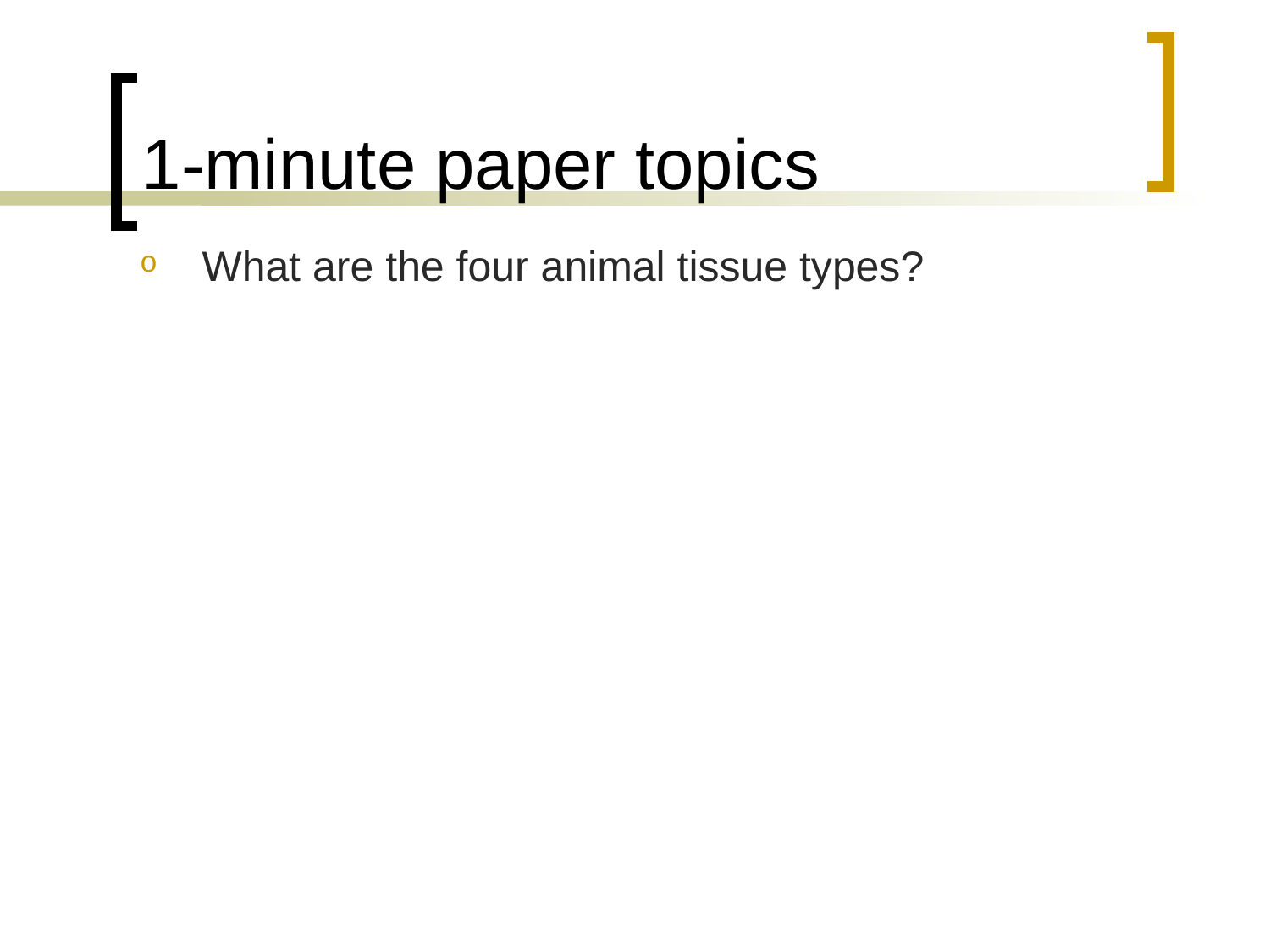

# 1-minute paper topics
What are the four animal tissue types?